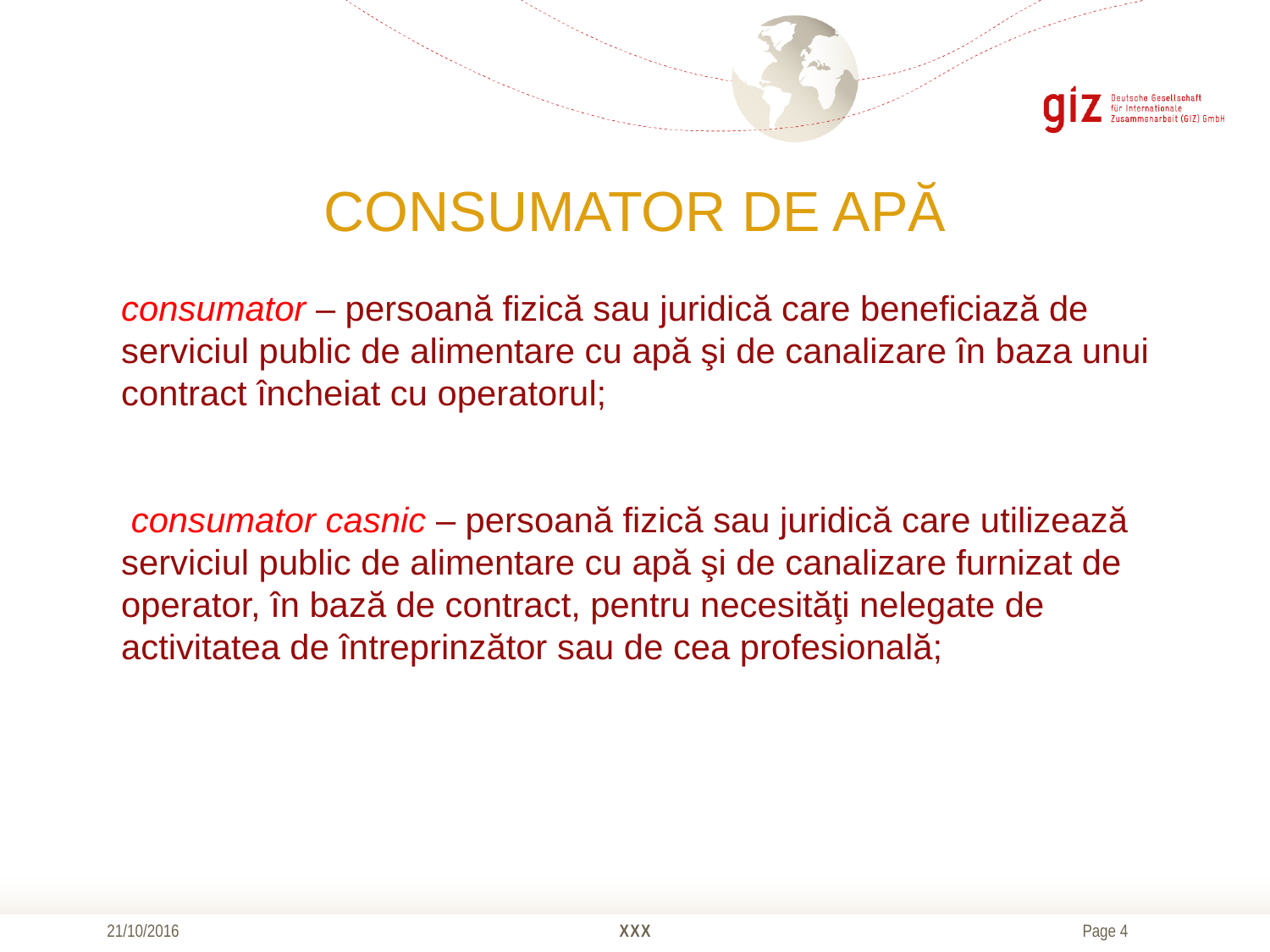

# CONSUMATOR DE APĂ
consumator – persoană fizică sau juridică care beneficiază de serviciul public de alimentare cu apă şi de canalizare în baza unui contract încheiat cu operatorul;

 consumator casnic – persoană fizică sau juridică care utilizează serviciul public de alimentare cu apă şi de canalizare furnizat de operator, în bază de contract, pentru necesităţi nelegate de activitatea de întreprinzător sau de cea profesională;
21/10/2016
XXX